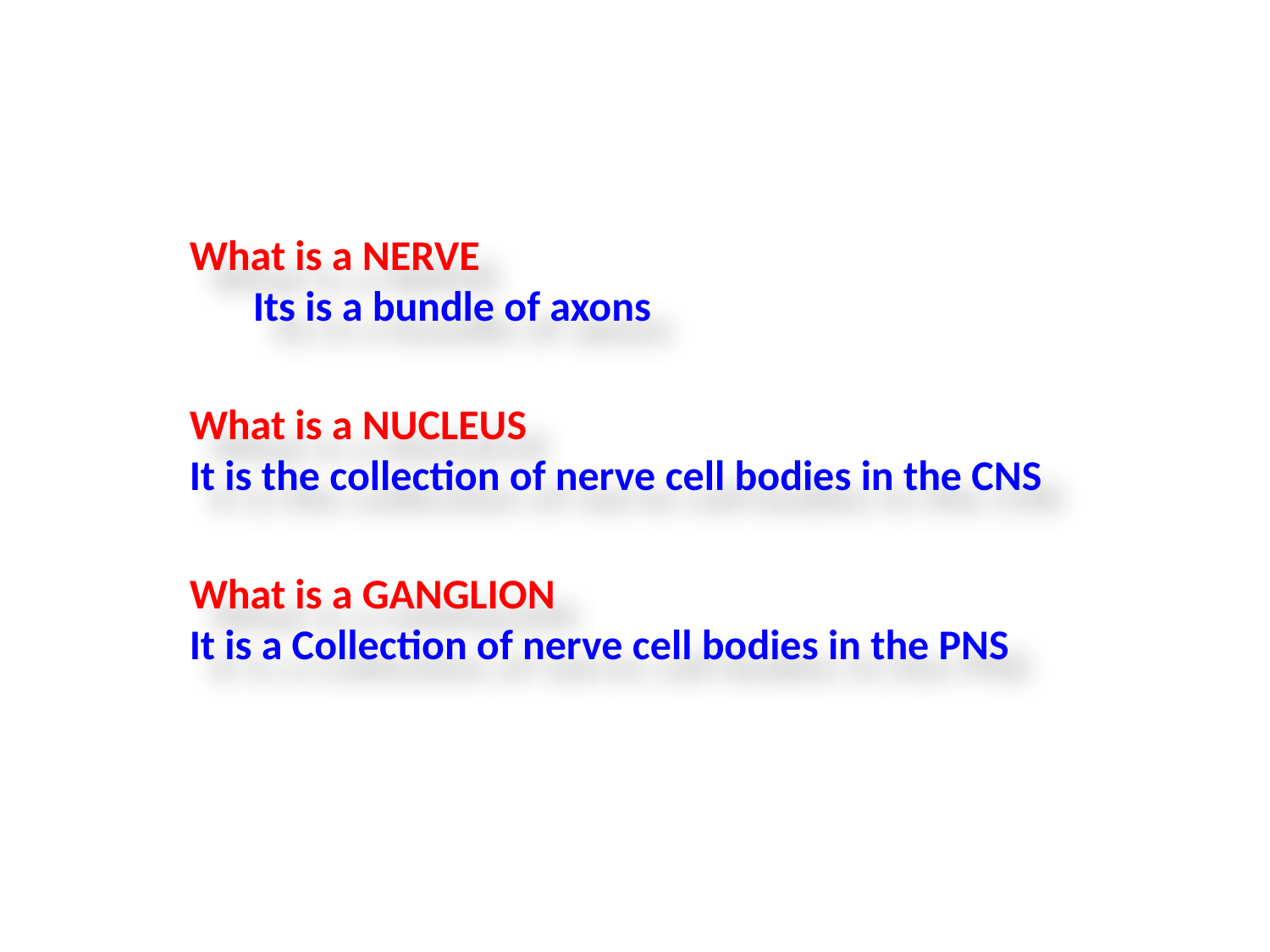

What is a NERVE
Its is a bundle of axons

What is a NUCLEUS
It is the collection of nerve cell bodies in the CNS

What is a GANGLION
It is a Collection of nerve cell bodies in the PNS